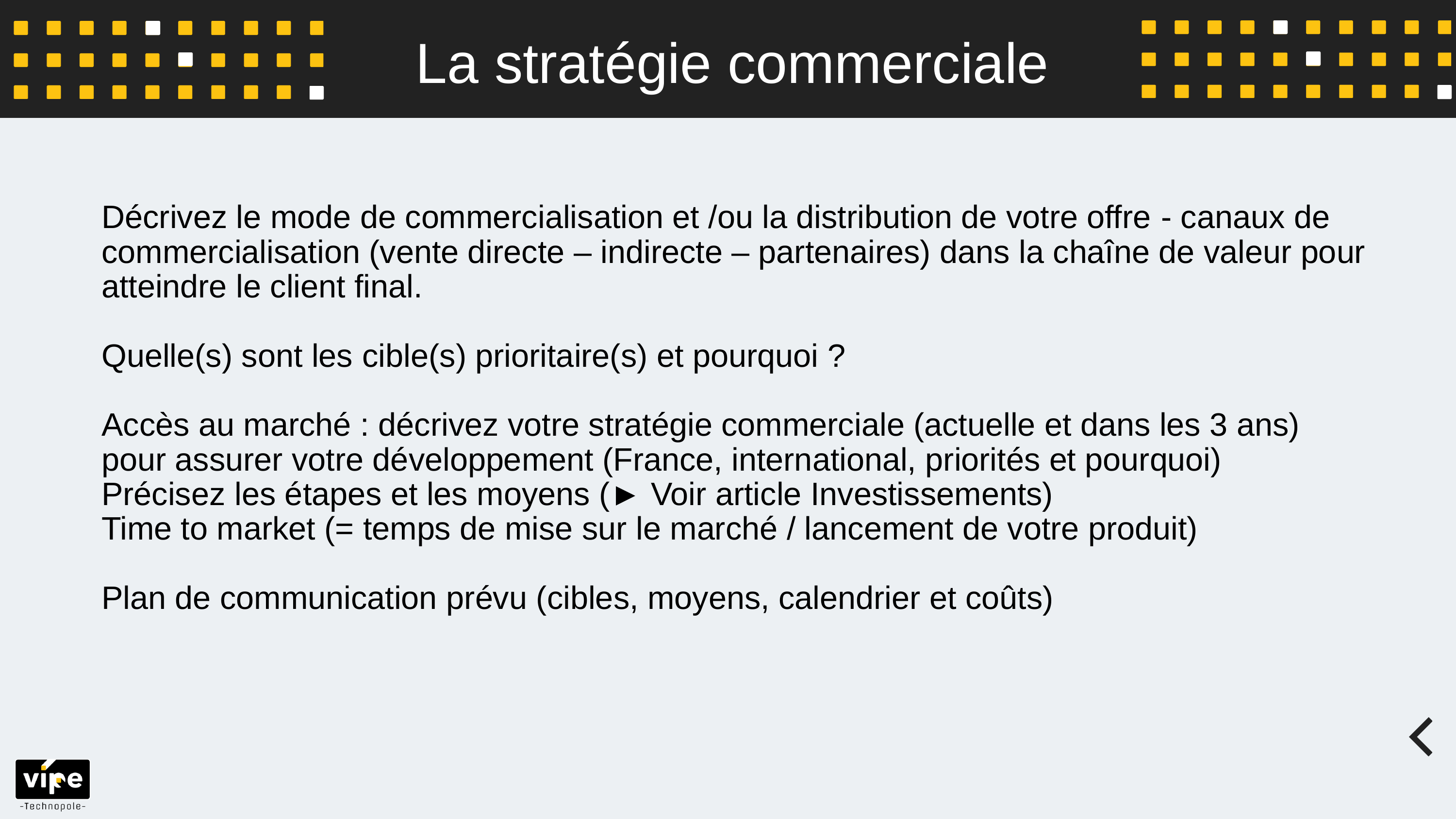

La stratégie commerciale

Décrivez le mode de commercialisation et /ou la distribution de votre offre - canaux de commercialisation (vente directe – indirecte – partenaires) dans la chaîne de valeur pour atteindre le client final.​
​
Quelle(s) sont les cible(s) prioritaire(s) et pourquoi ? ​
​
Accès au marché : décrivez votre stratégie commerciale (actuelle et dans les 3 ans) pour assurer votre développement (France, international, priorités et pourquoi)​
Précisez les étapes et les moyens (► Voir article Investissements)​
Time to market (= temps de mise sur le marché / lancement de votre produit)​
​
Plan de communication prévu (cibles, moyens, calendrier et coûts)​